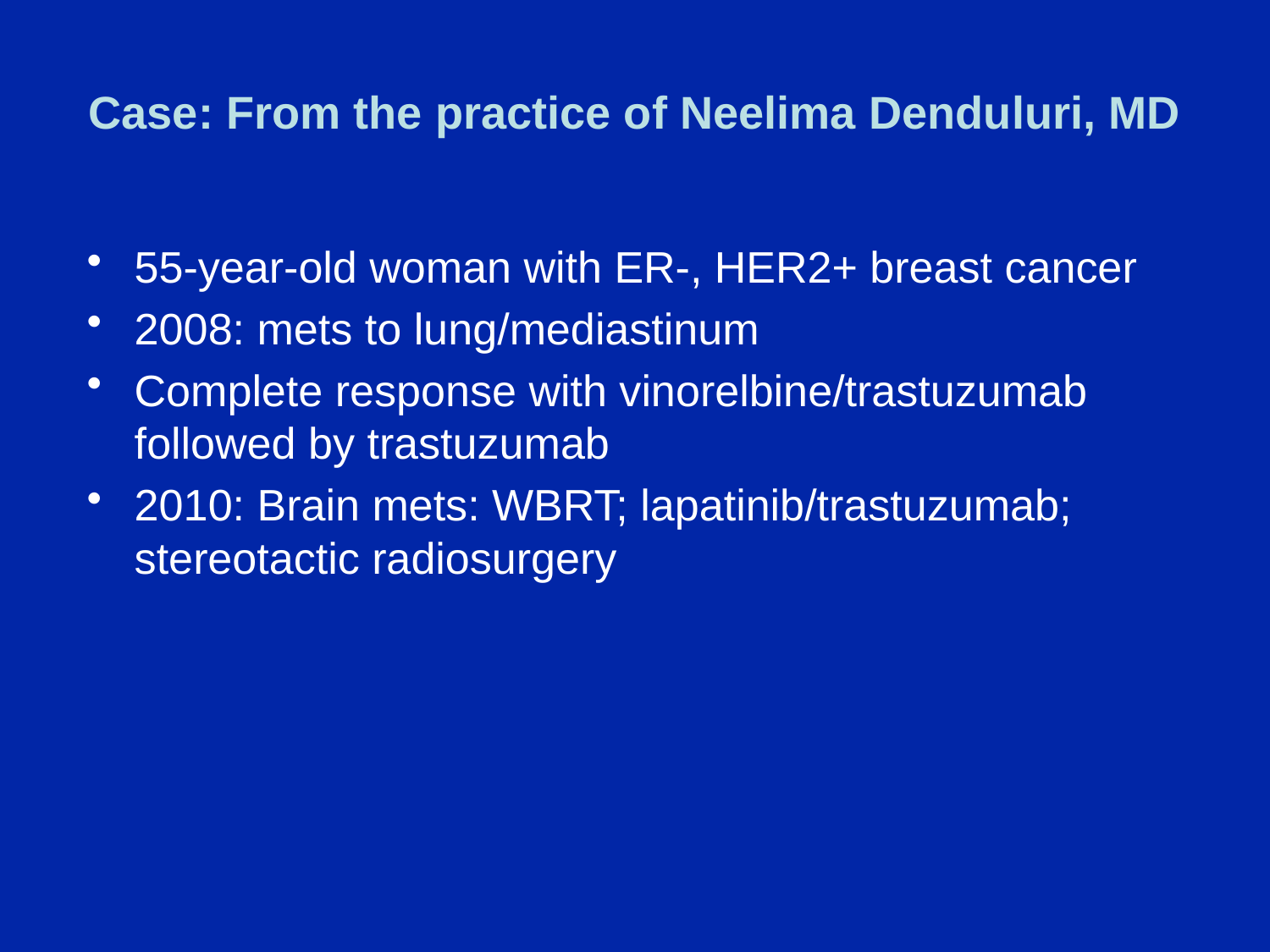

# Case: From the practice of Neelima Denduluri, MD
55-year-old woman with ER-, HER2+ breast cancer
2008: mets to lung/mediastinum
Complete response with vinorelbine/trastuzumab followed by trastuzumab
2010: Brain mets: WBRT; lapatinib/trastuzumab; stereotactic radiosurgery